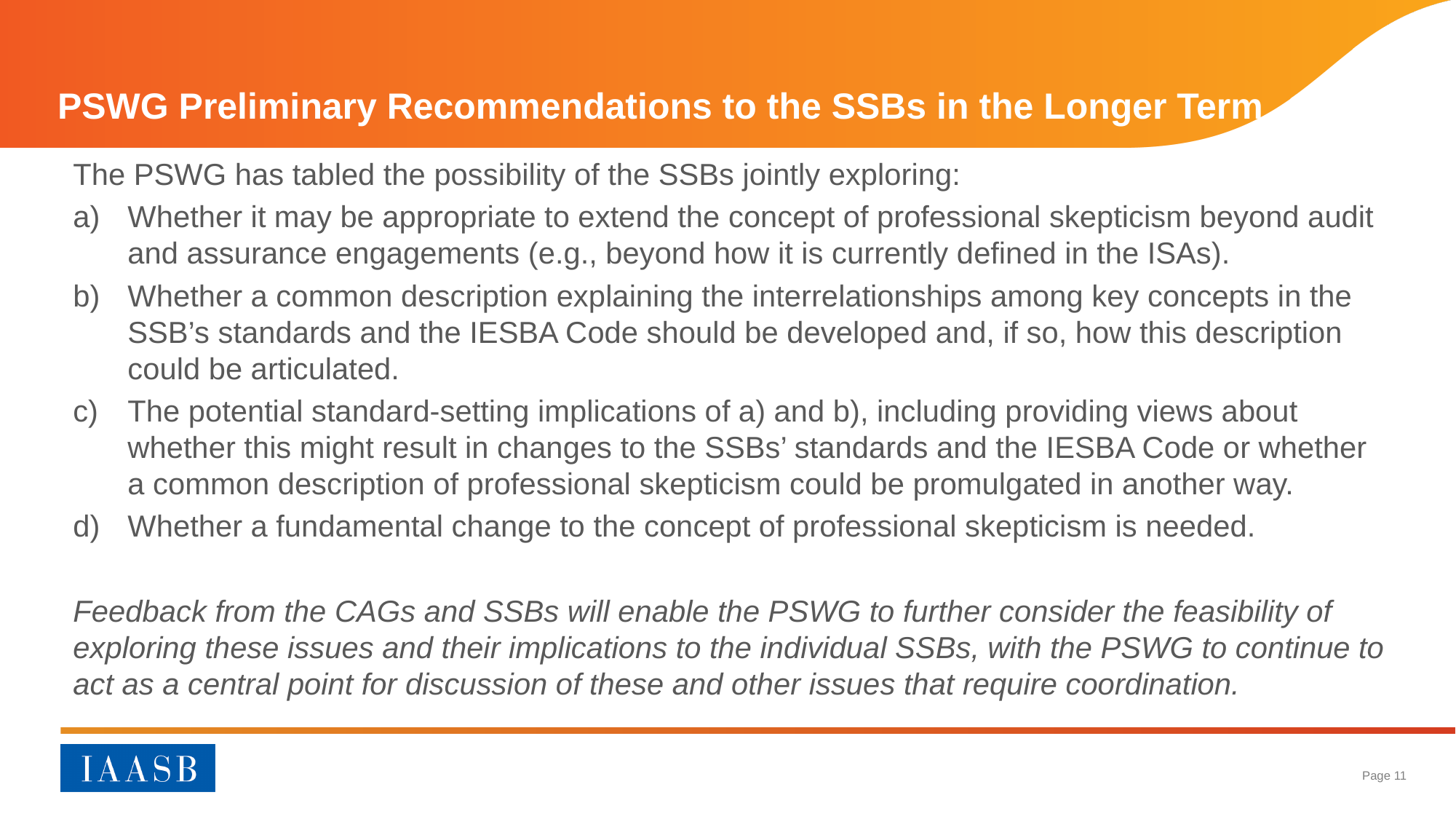

# PSWG Preliminary Recommendations to the SSBs in the Longer Term
The PSWG has tabled the possibility of the SSBs jointly exploring:
Whether it may be appropriate to extend the concept of professional skepticism beyond audit and assurance engagements (e.g., beyond how it is currently defined in the ISAs).
Whether a common description explaining the interrelationships among key concepts in the SSB’s standards and the IESBA Code should be developed and, if so, how this description could be articulated.
The potential standard-setting implications of a) and b), including providing views about whether this might result in changes to the SSBs’ standards and the IESBA Code or whether a common description of professional skepticism could be promulgated in another way.
Whether a fundamental change to the concept of professional skepticism is needed.

Feedback from the CAGs and SSBs will enable the PSWG to further consider the feasibility of exploring these issues and their implications to the individual SSBs, with the PSWG to continue to act as a central point for discussion of these and other issues that require coordination.